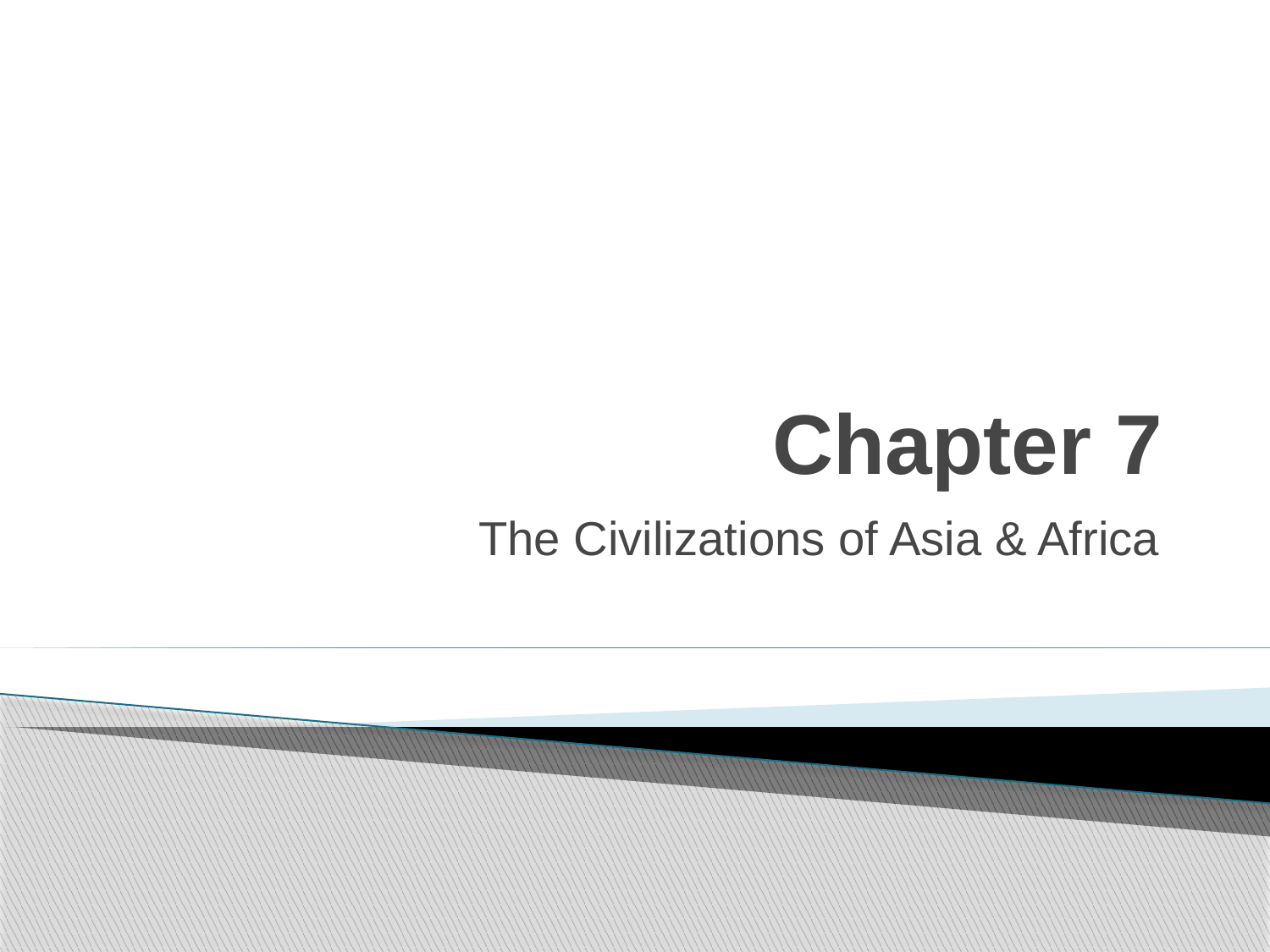

# Chapter 7
The Civilizations of Asia & Africa